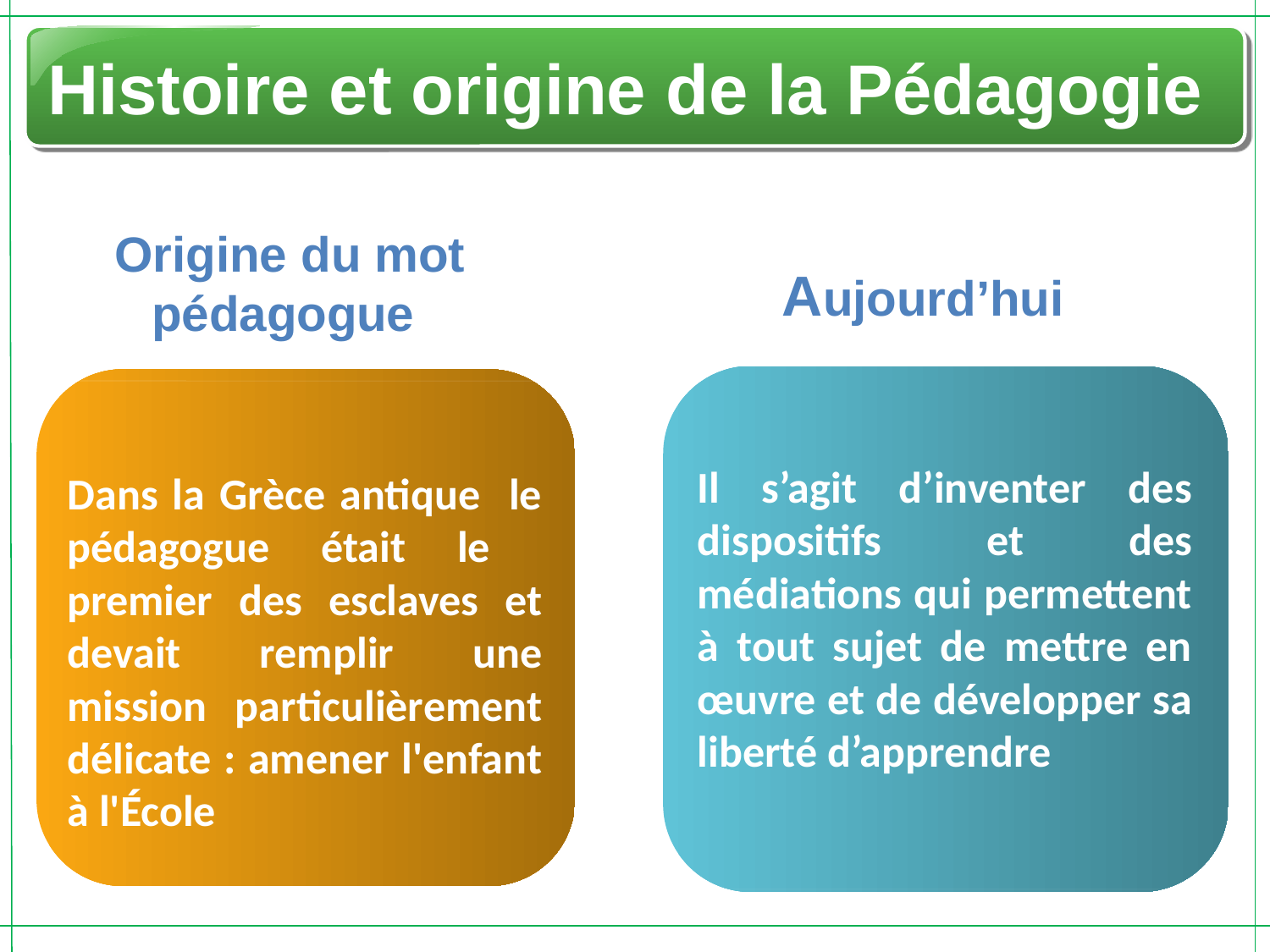

Histoire et origine de la Pédagogie

Origine du mot pédagogue
Aujourd’hui

Il s’agit d’inventer des dispositifs et des médiations qui permettent à tout sujet de mettre en œuvre et de développer sa liberté d’apprendre

Dans la Grèce antique  le pédagogue était le  premier des esclaves et devait remplir une mission particulièrement délicate : amener l'enfant à l'École